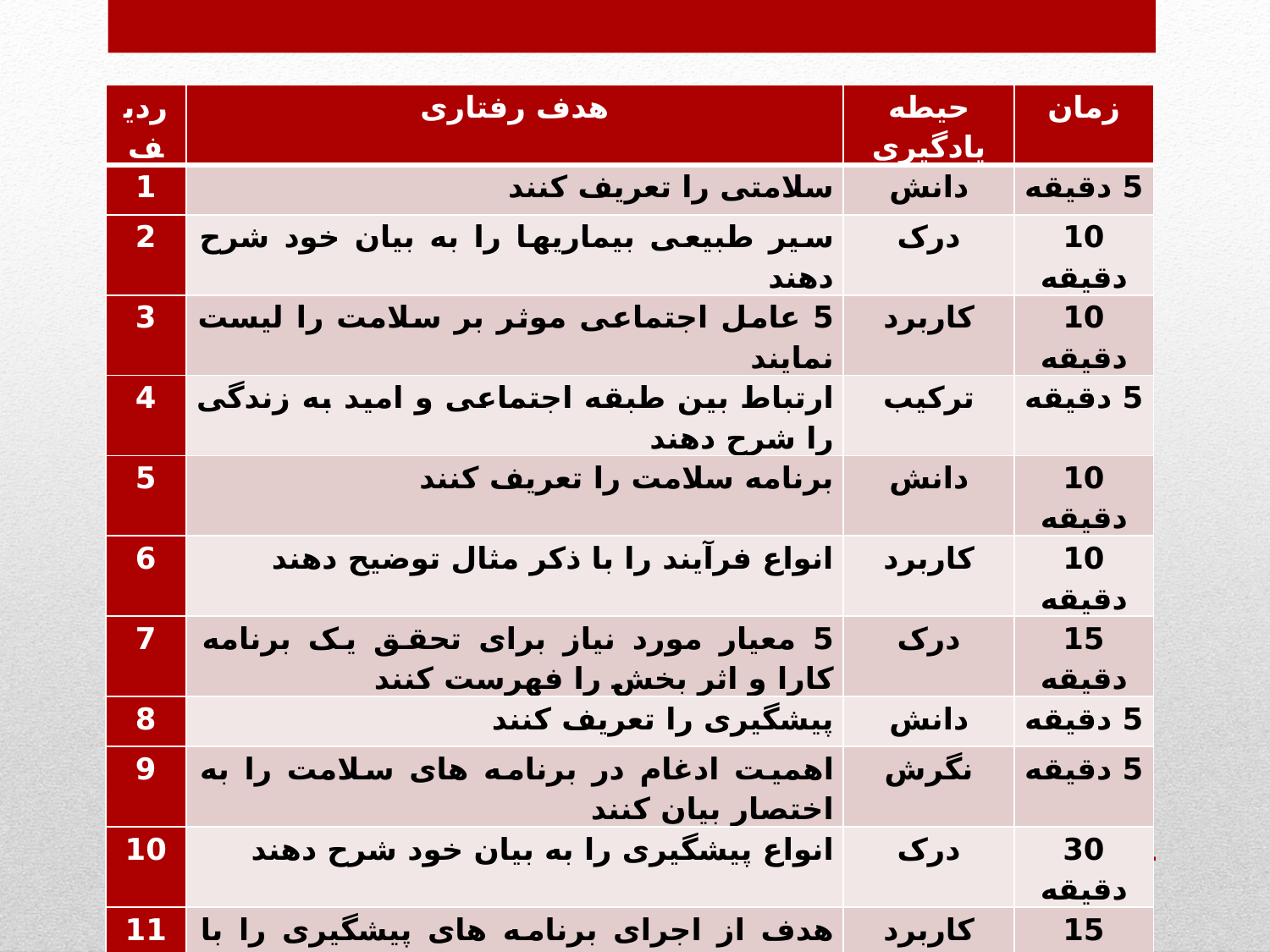

| ردیف | هدف رفتاری | حیطه یادگیری | زمان |
| --- | --- | --- | --- |
| 1 | سلامتی را تعریف کنند | دانش | 5 دقیقه |
| 2 | سیر طبیعی بیماریها را به بیان خود شرح دهند | درک | 10 دقیقه |
| 3 | 5 عامل اجتماعی موثر بر سلامت را لیست نمایند | کاربرد | 10 دقیقه |
| 4 | ارتباط بین طبقه اجتماعی و امید به زندگی را شرح دهند | ترکیب | 5 دقیقه |
| 5 | برنامه سلامت را تعریف کنند | دانش | 10 دقیقه |
| 6 | انواع فرآیند را با ذکر مثال توضیح دهند | کاربرد | 10 دقیقه |
| 7 | 5 معیار مورد نیاز برای تحقق یک برنامه کارا و اثر بخش را فهرست کنند | درک | 15 دقیقه |
| 8 | پیشگیری را تعریف کنند | دانش | 5 دقیقه |
| 9 | اهمیت ادغام در برنامه های سلامت را به اختصار بیان کنند | نگرش | 5 دقیقه |
| 10 | انواع پیشگیری را به بیان خود شرح دهند | درک | 30 دقیقه |
| 11 | هدف از اجرای برنامه های پیشگیری را با ذکر مثال بیان کنند | کاربرد | 15 دقیقه |
| 12 | اجرای یک برنامه سلامت در نظام شبکه را نقد و ارزشیابی کنند | ارزشیابی | 10 دقیقه |